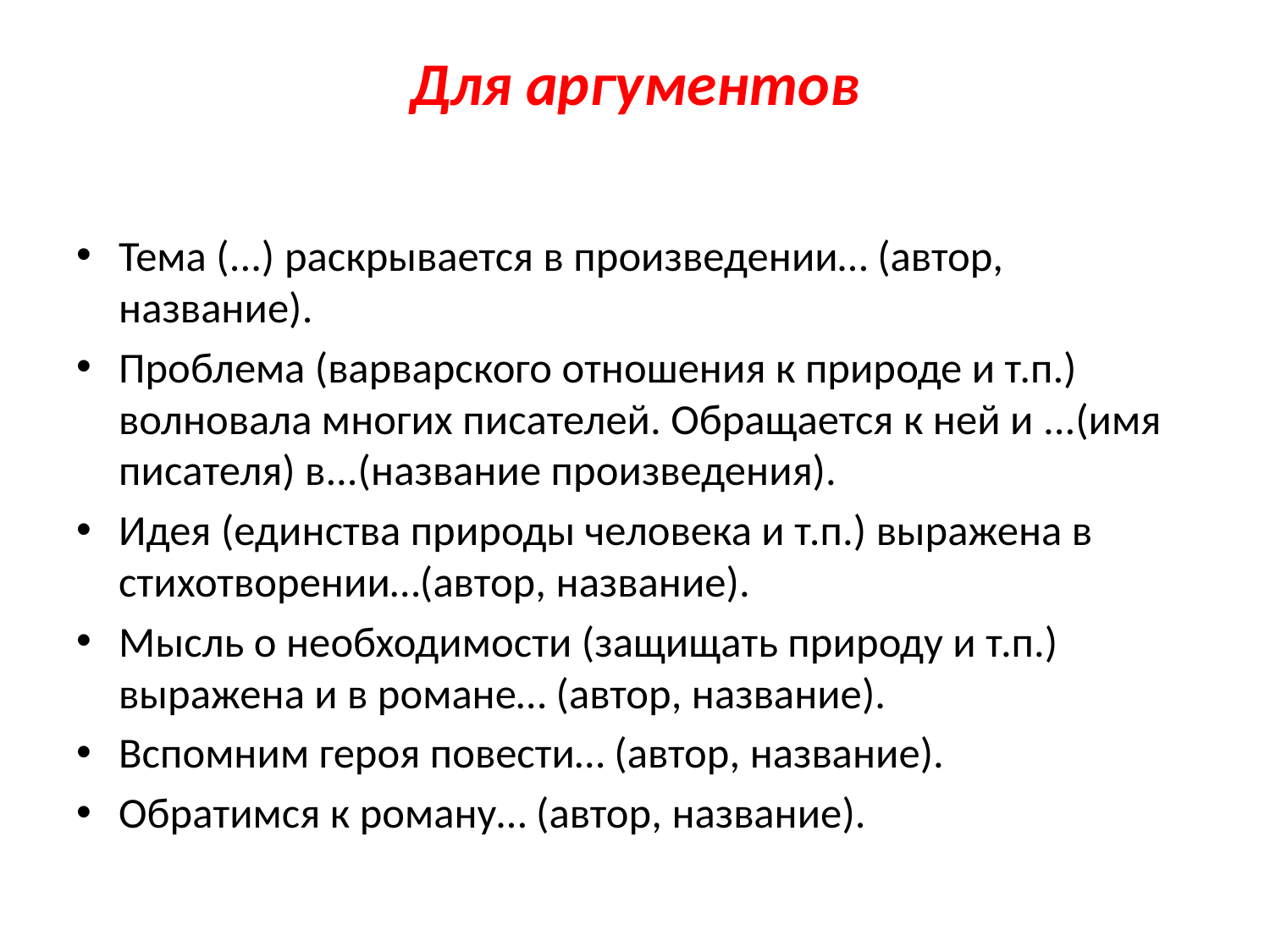

# Для аргументов
Тема (...) раскрывается в произведении… (автор, название).
Проблема (варварского отношения к природе и т.п.) волновала многих писателей. Обращается к ней и ...(имя писателя) в...(название произведения).
Идея (единства природы человека и т.п.) выражена в стихотворении…(автор, название).
Мысль о необходимости (защищать природу и т.п.) выражена и в романе… (автор, название).
Вспомним героя повести… (автор, название).
Обратимся к роману… (автор, название).